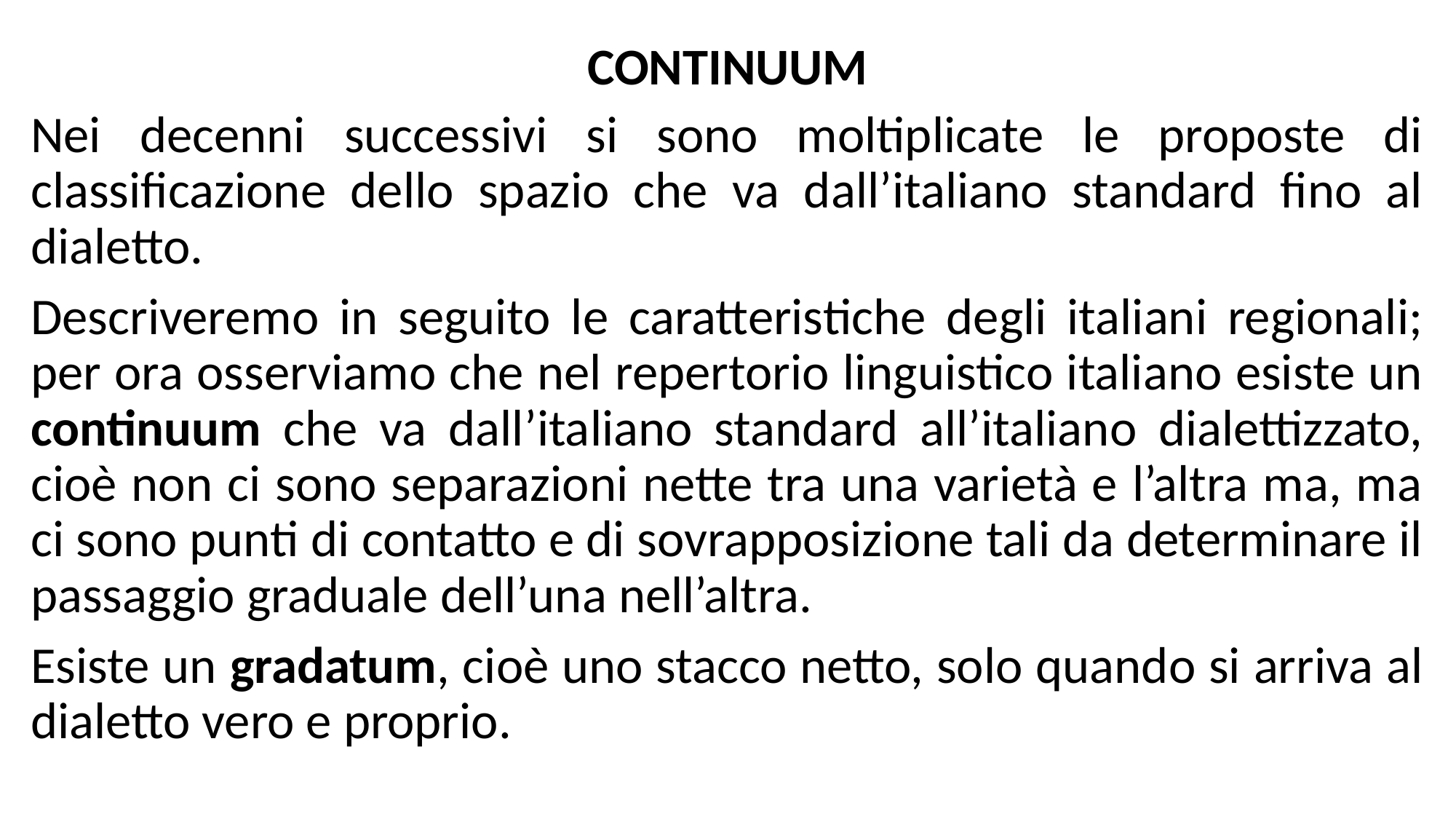

# CONTINUUM
Nei decenni successivi si sono moltiplicate le proposte di classificazione dello spazio che va dall’italiano standard fino al dialetto.
Descriveremo in seguito le caratteristiche degli italiani regionali; per ora osserviamo che nel repertorio linguistico italiano esiste un continuum che va dall’italiano standard all’italiano dialettizzato, cioè non ci sono separazioni nette tra una varietà e l’altra ma, ma ci sono punti di contatto e di sovrapposizione tali da determinare il passaggio graduale dell’una nell’altra.
Esiste un gradatum, cioè uno stacco netto, solo quando si arriva al dialetto vero e proprio.